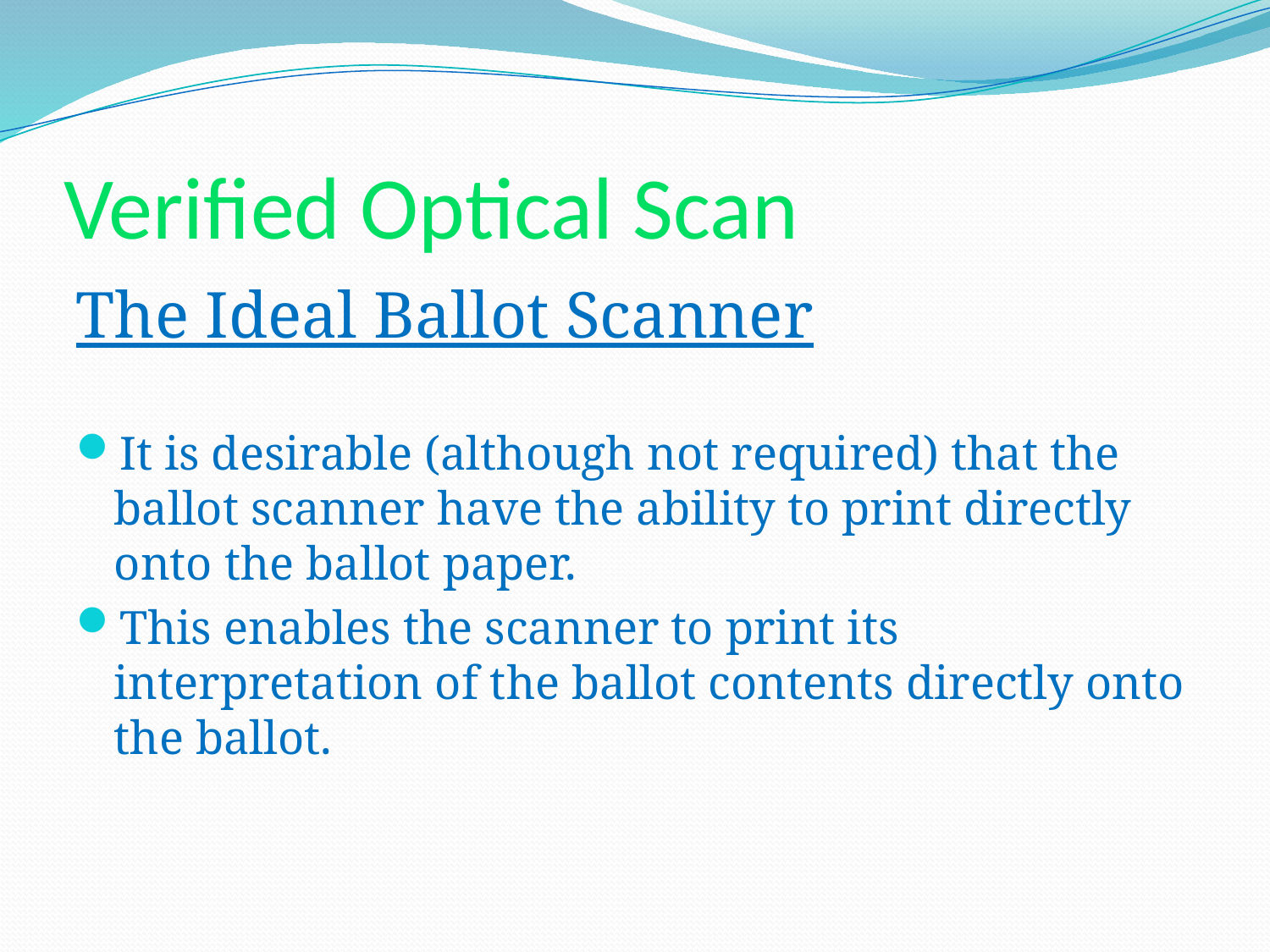

# Verified Optical Scan
The Ideal Ballot Scanner

It is desirable (although not required) that the ballot scanner have the ability to print directly onto the ballot paper.
This enables the scanner to print its interpretation of the ballot contents directly onto the ballot.